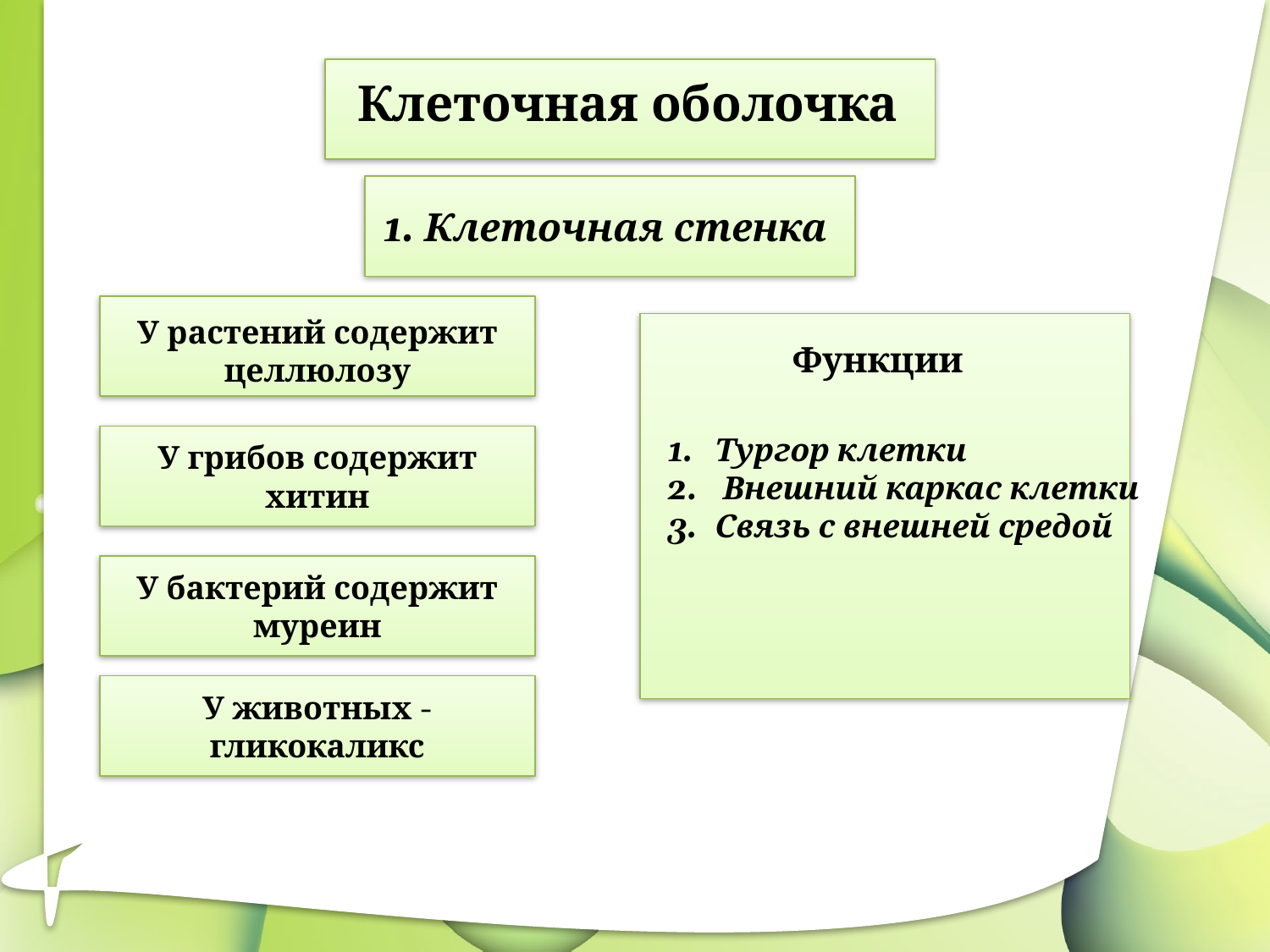

Клеточная оболочка

1. Клеточная стенка

У растений содержит целлюлозу

Функции
Тургор клетки
 Внешний каркас клетки
Связь с внешней средой
У грибов содержит хитин
У бактерий содержит муреин
У животных - гликокаликс